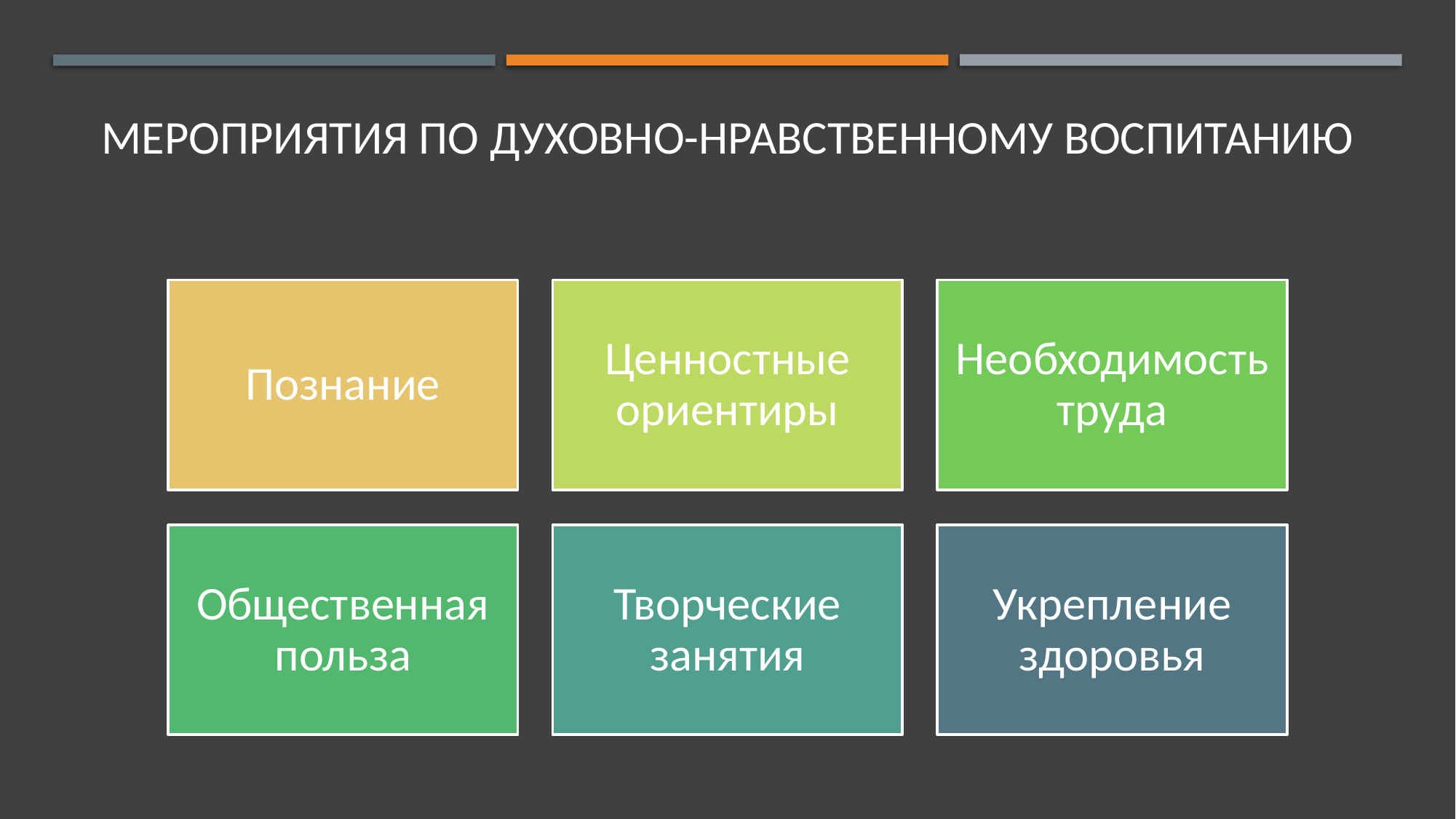

# Мероприятия по духовно-нравственному воспитанию
Познание
Ценностные ориентиры
Необходимость труда
Общественная польза
Творческие занятия
Укрепление здоровья